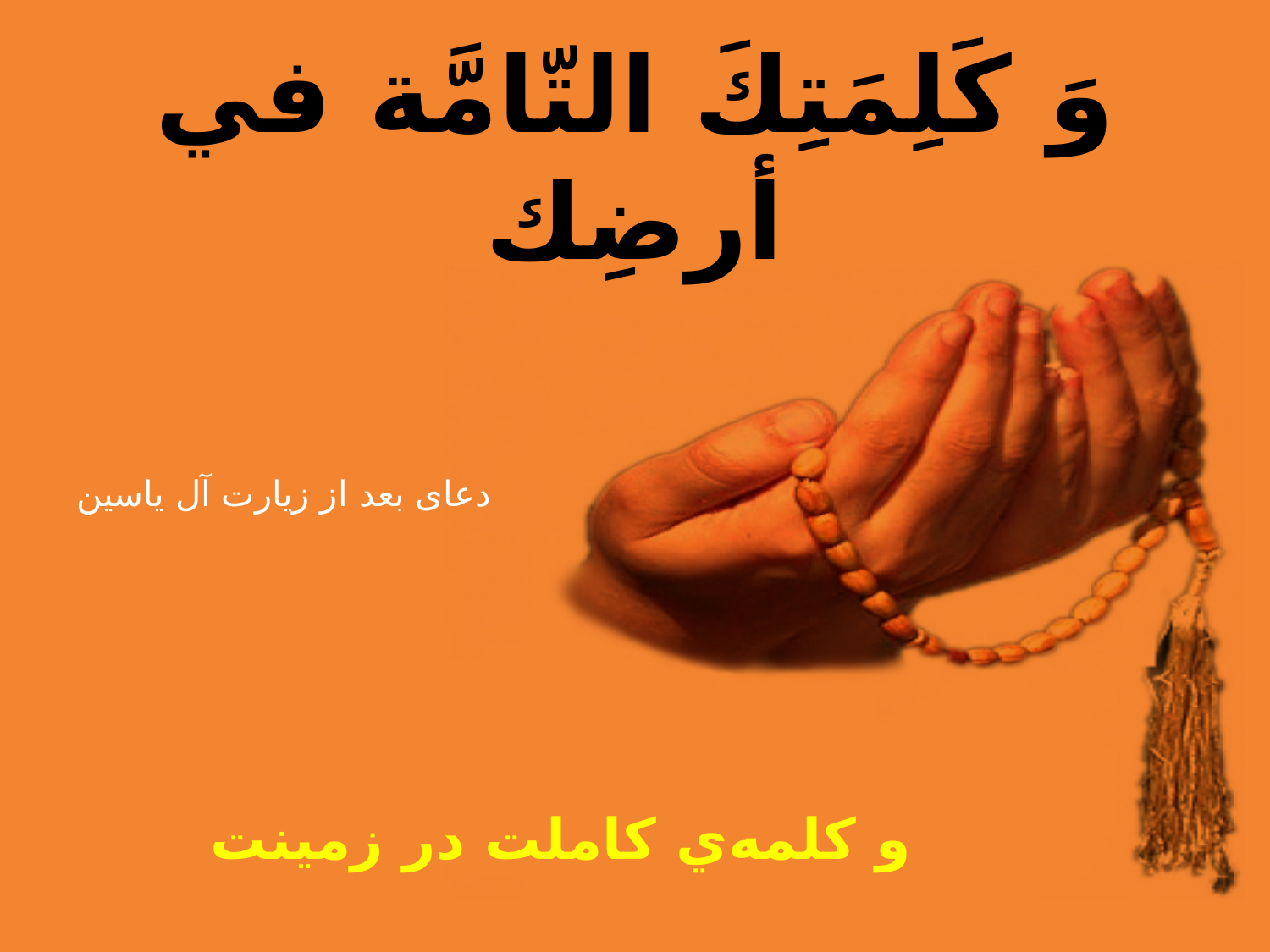

وَ كَلِمَتِكَ التّامَّة في أرضِك
و كلمه‌ي كاملت در زمينت